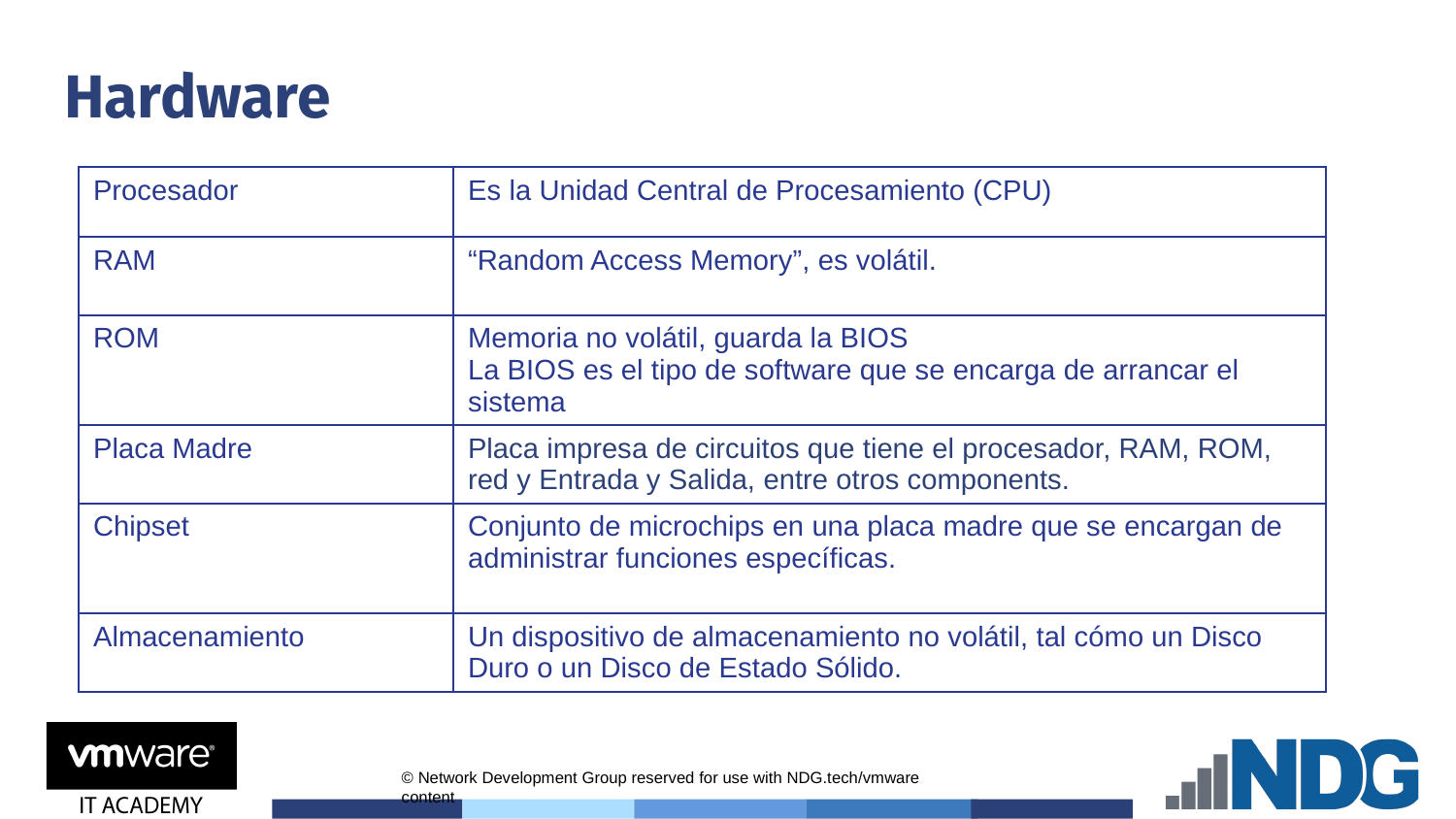

# Hardware
| Procesador | Es la Unidad Central de Procesamiento (CPU) |
| --- | --- |
| RAM | “Random Access Memory”, es volátil. |
| ROM | Memoria no volátil, guarda la BIOS La BIOS es el tipo de software que se encarga de arrancar el sistema |
| Placa Madre | Placa impresa de circuitos que tiene el procesador, RAM, ROM, red y Entrada y Salida, entre otros components. |
| Chipset | Conjunto de microchips en una placa madre que se encargan de administrar funciones específicas. |
| Almacenamiento | Un dispositivo de almacenamiento no volátil, tal cómo un Disco Duro o un Disco de Estado Sólido. |